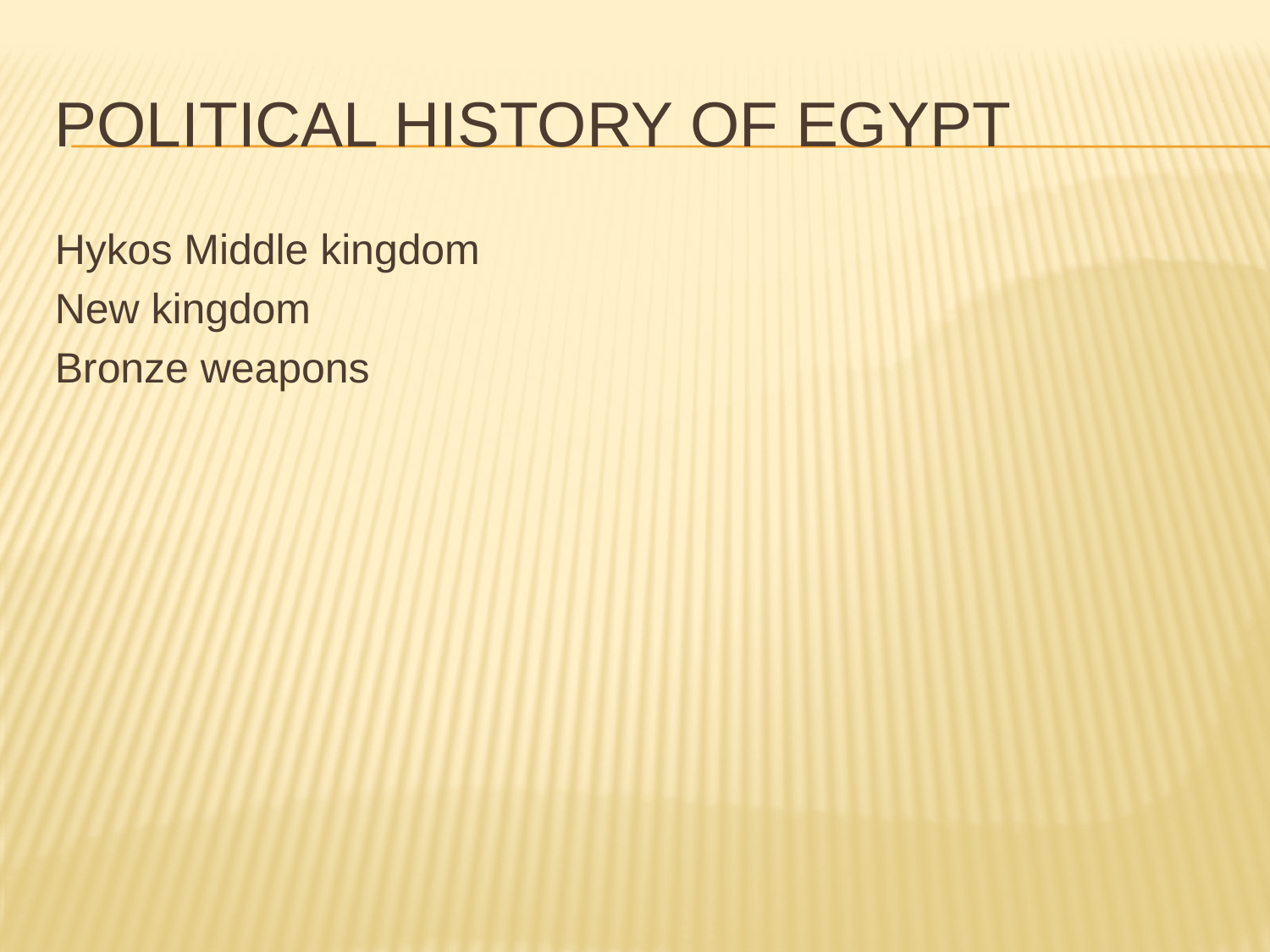

# Political History of egypt
Hykos Middle kingdom
New kingdom
Bronze weapons